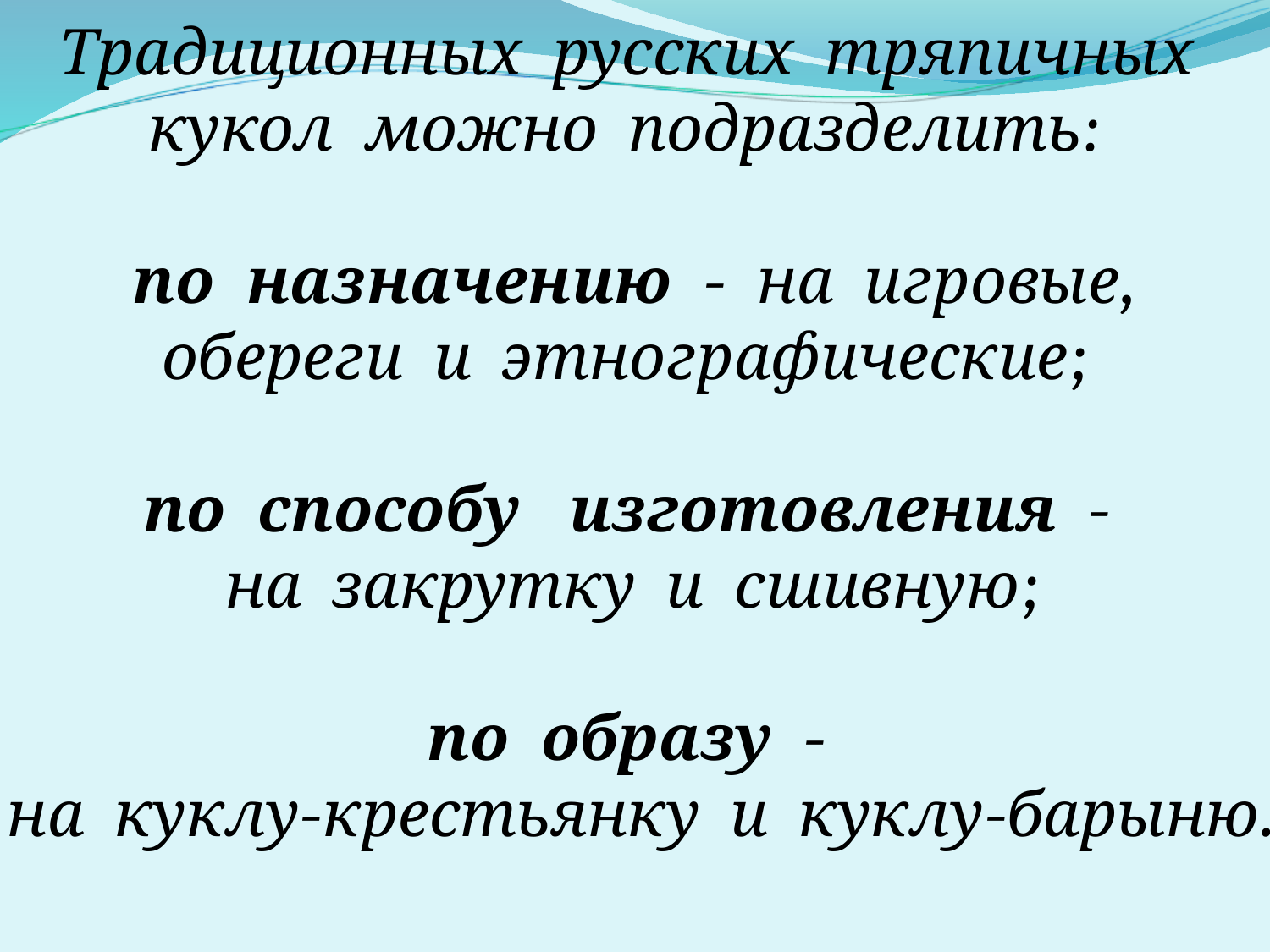

Традиционных  русских  тряпичных
 кукол  можно  подразделить:

 по  назначению  -  на  игровые,
 обереги  и  этнографические;

 по  способу   изготовления  -
на  закрутку  и  сшивную;

по  образу  -
 на  куклу-крестьянку  и  куклу-барыню.